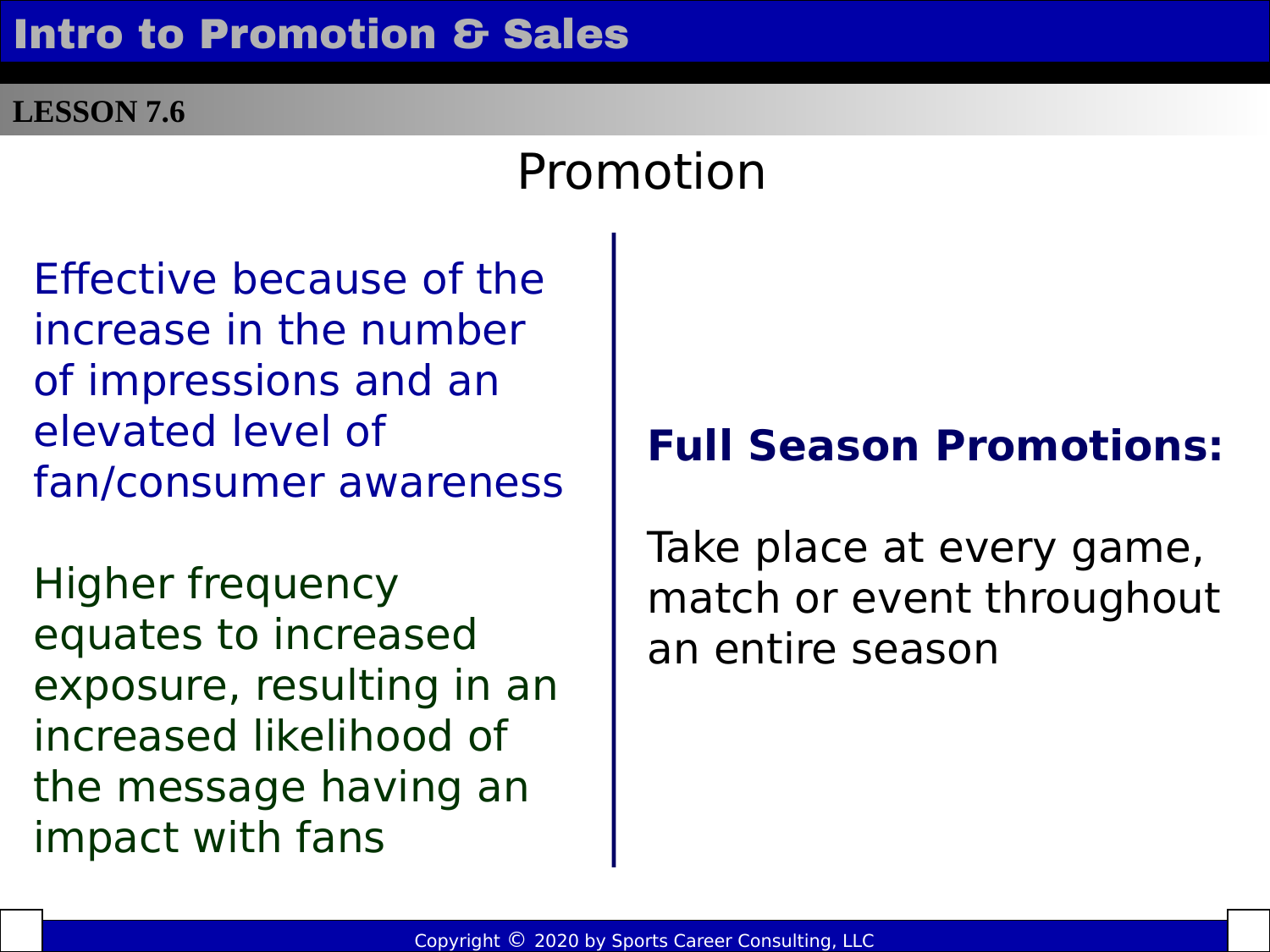

Intro to Promotion & Sales
LESSON 7.6
Promotion

Effective because of the increase in the number of impressions and an elevated level of fan/consumer awareness

Higher frequency equates to increased exposure, resulting in an increased likelihood of the message having an impact with fans
Full Season Promotions:

Take place at every game, match or event throughout an entire season
Copyright © 2020 by Sports Career Consulting, LLC